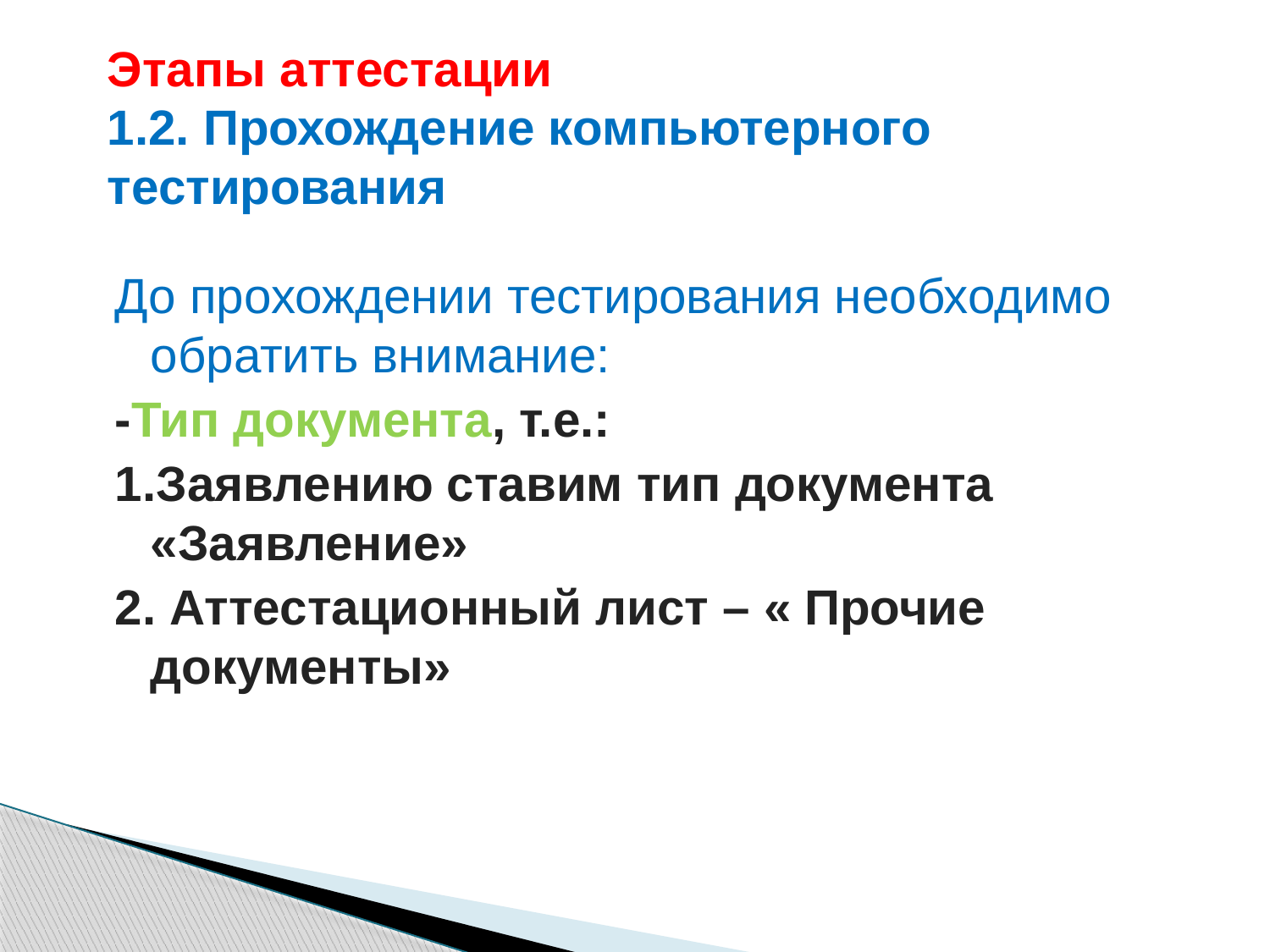

# Этапы аттестации 1.2. Прохождение компьютерного тестирования

До прохождении тестирования необходимо обратить внимание:
-Тип документа, т.е.:
1.Заявлению ставим тип документа «Заявление»
2. Аттестационный лист – « Прочие документы»